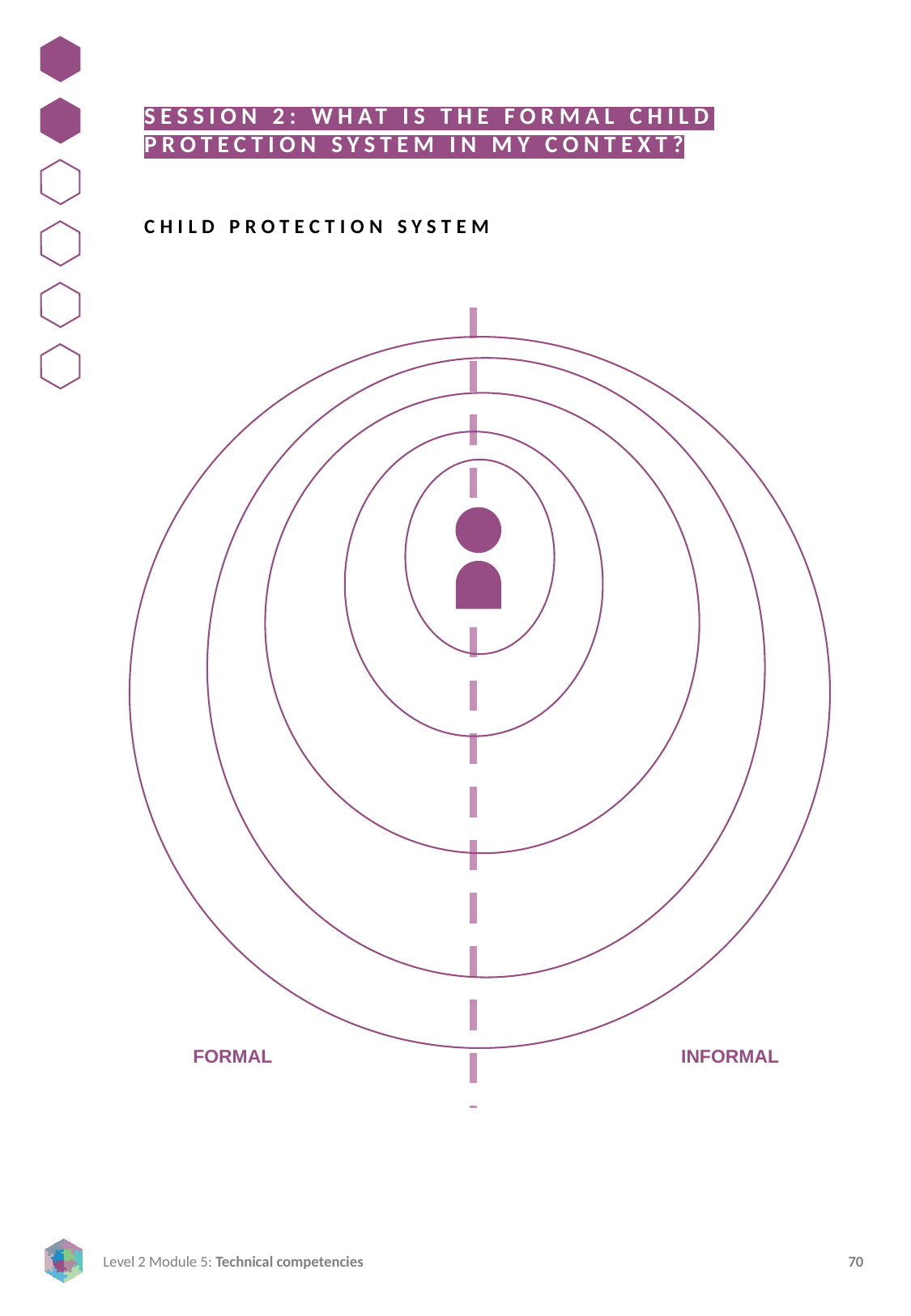

SESSION 2: WHAT IS THE FORMAL CHILD PROTECTION SYSTEM IN MY CONTEXT?

CHILD PROTECTION SYSTEM

FORMAL
INFORMAL